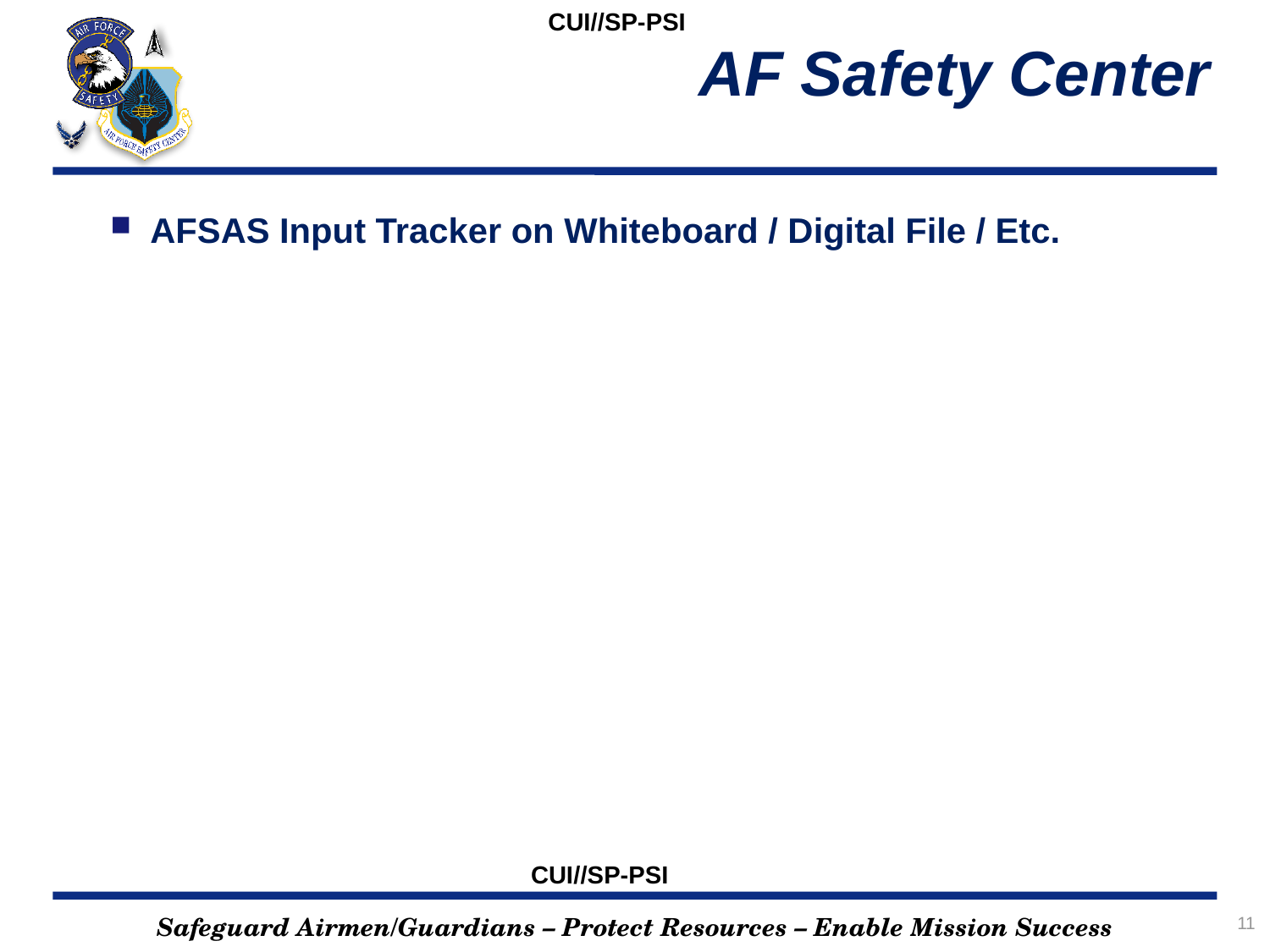

CUI//SP-PSI
# AF Safety Center
AFSAS Input Tracker on Whiteboard / Digital File / Etc.

CUI//SP-PSI
11